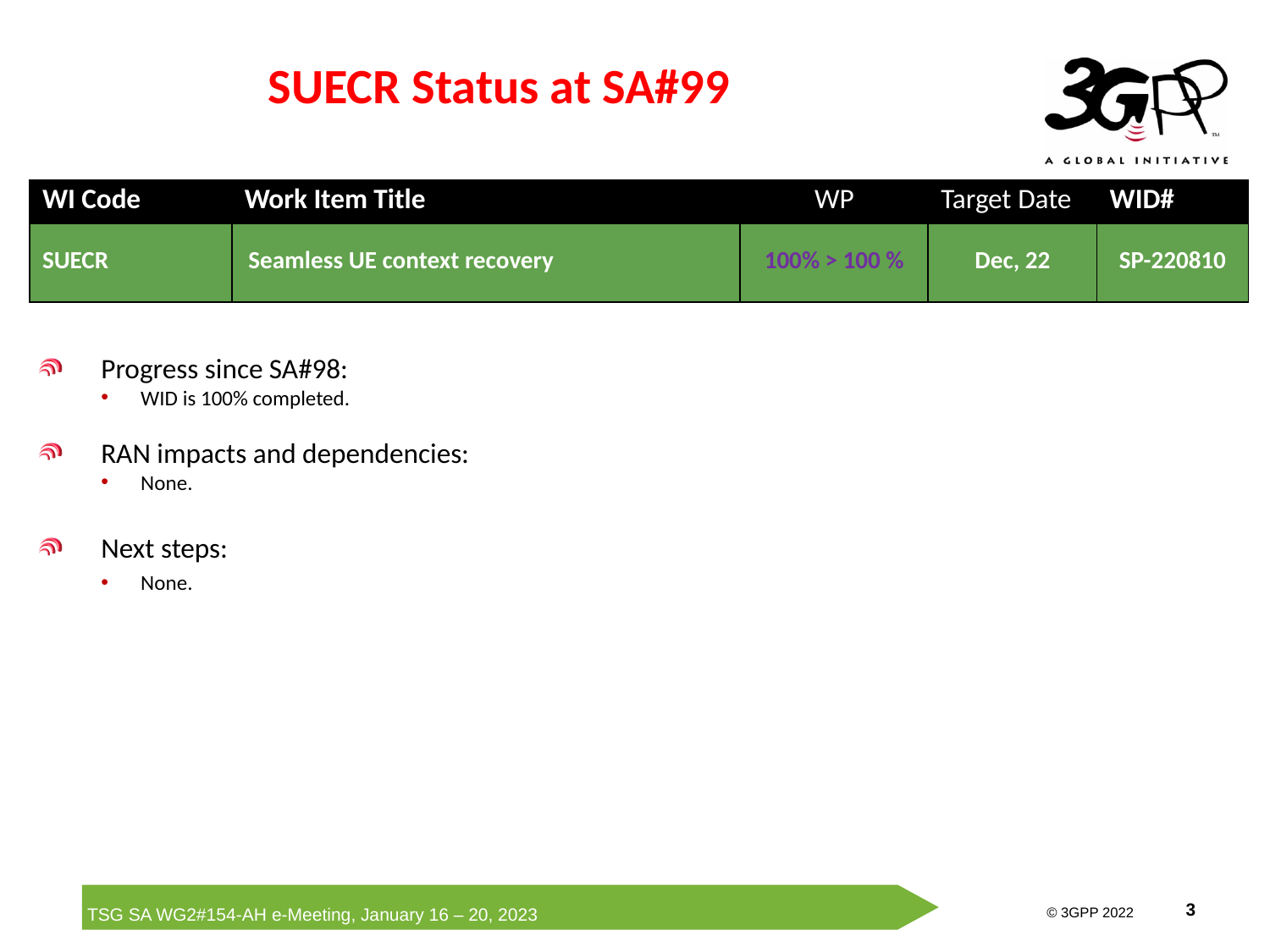

# SUECR Status at SA#99
| WI Code | Work Item Title | WP | Target Date | WID# |
| --- | --- | --- | --- | --- |
| SUECR | Seamless UE context recovery | 100% > 100 % | Dec, 22 | SP-220810 |
Progress since SA#98:
WID is 100% completed.

RAN impacts and dependencies:
None.

Next steps:
None.